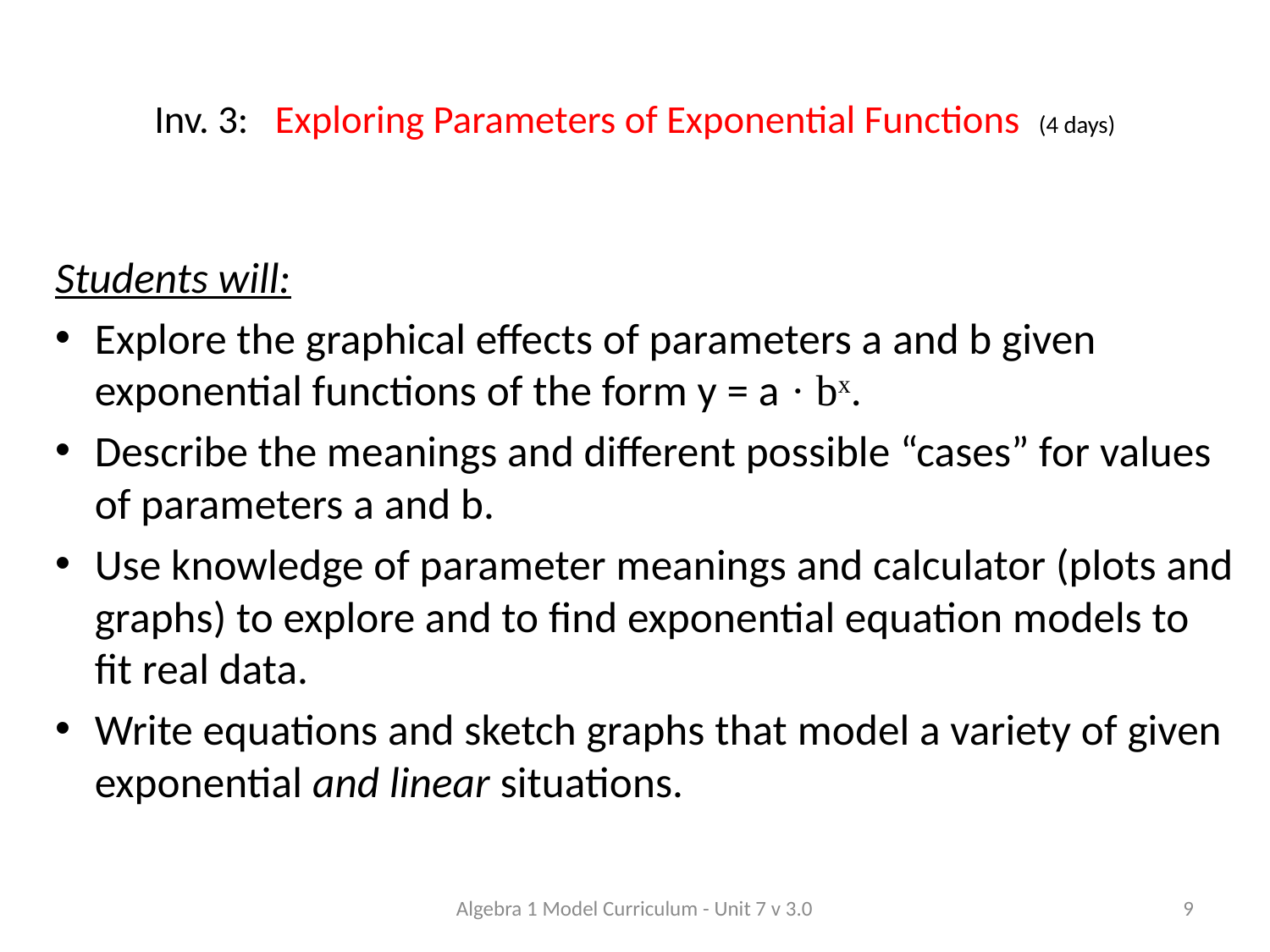

# Inv. 3:   Exploring Parameters of Exponential Functions  (4 days)
Students will:
Explore the graphical effects of parameters a and b given  exponential functions of the form y = a · bx.
Describe the meanings and different possible “cases” for values of parameters a and b.
Use knowledge of parameter meanings and calculator (plots and graphs) to explore and to find exponential equation models to fit real data.
Write equations and sketch graphs that model a variety of given exponential and linear situations.

Algebra 1 Model Curriculum - Unit 7 v 3.0
9